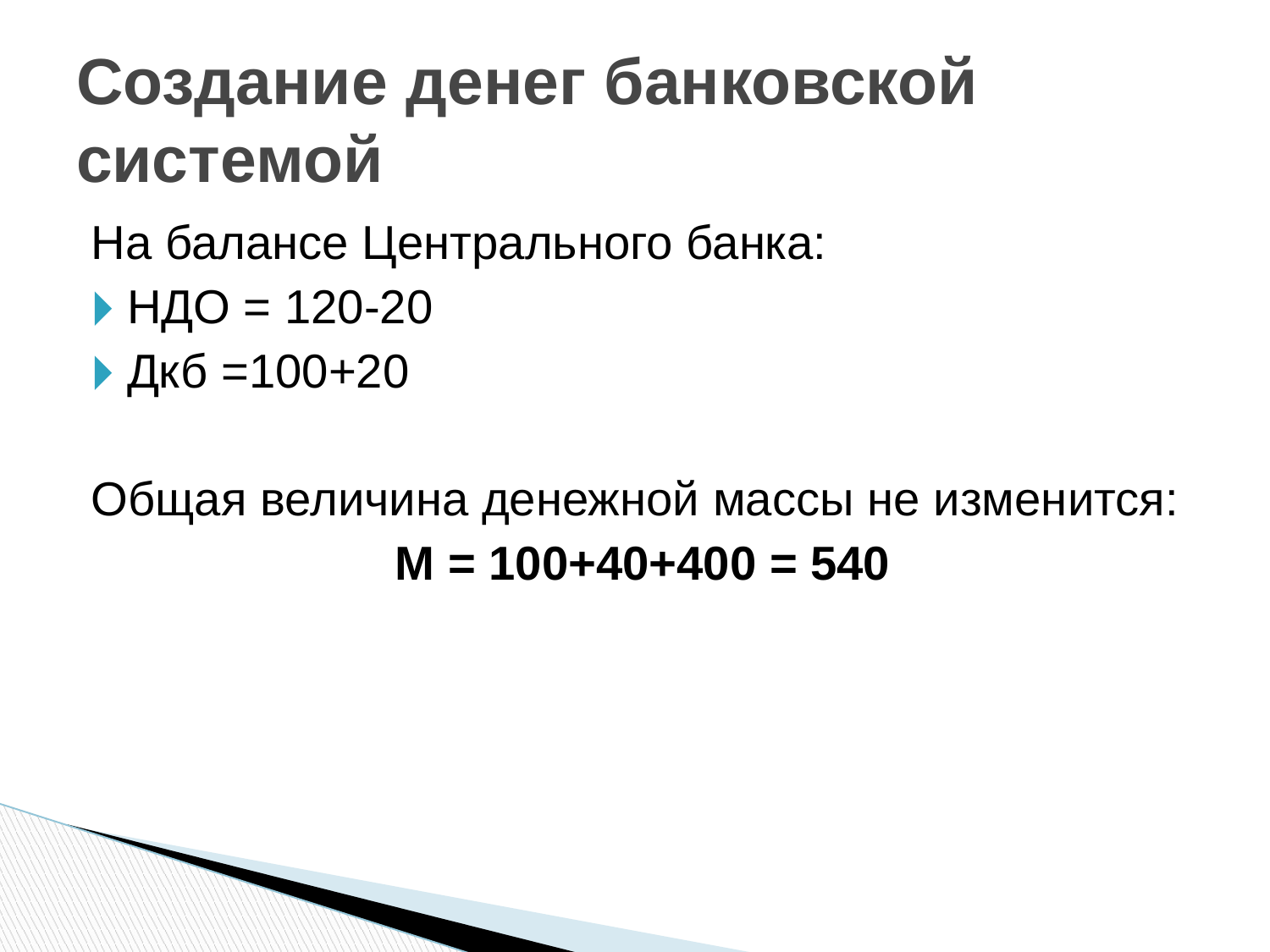

# Создание денег банковской системой
На балансе Центрального банка:
НДО = 120-20
Дкб =100+20

Общая величина денежной массы не изменится:
М = 100+40+400 = 540